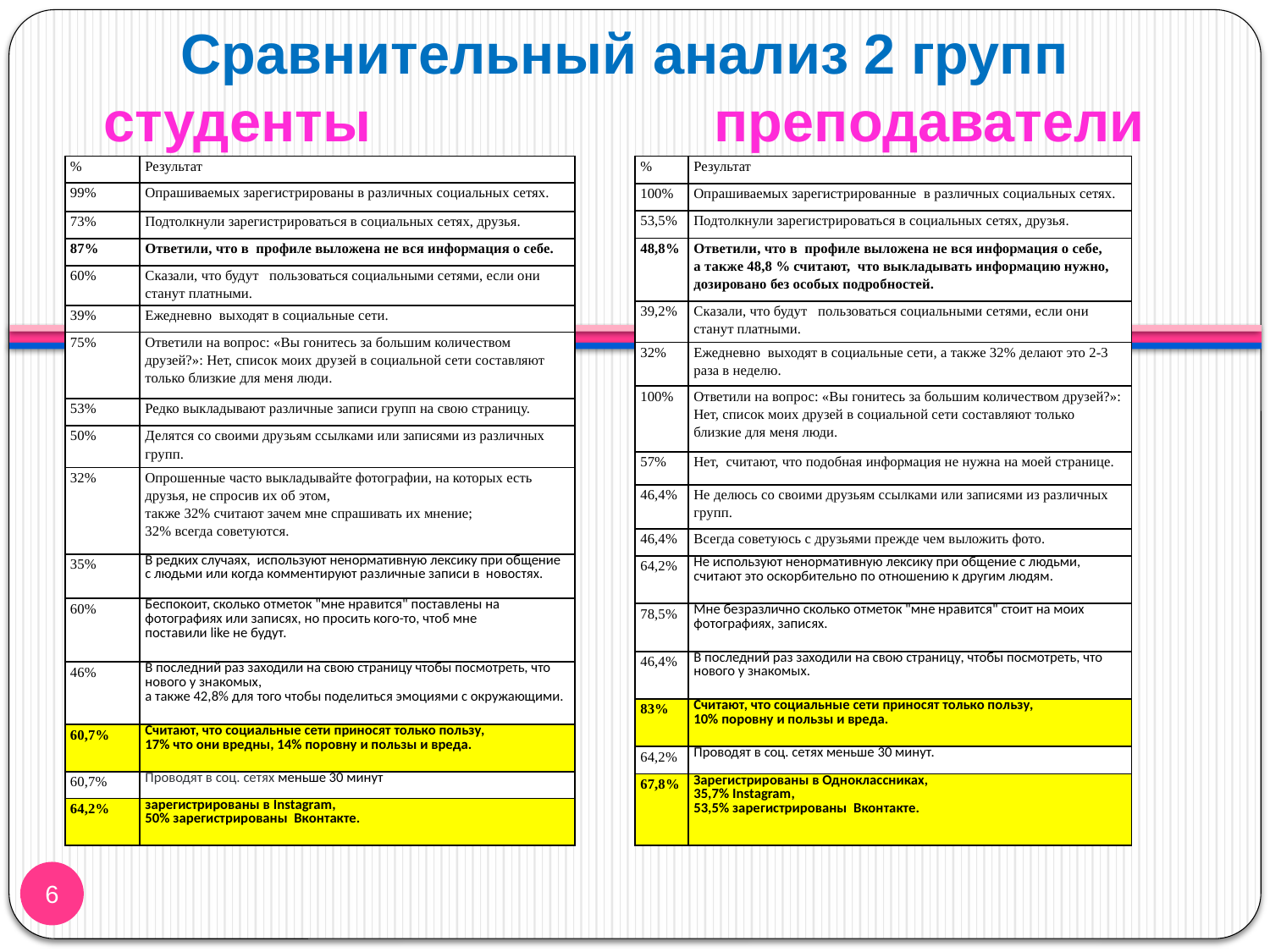

# Сравнительный анализ 2 групп студенты                      преподаватели
| % | Результат |
| --- | --- |
| 100% | Опрашиваемых зарегистрированные в различных социальных сетях. |
| 53,5% | Подтолкнули зарегистрироваться в социальных сетях, друзья. |
| 48,8% | Ответили, что в профиле выложена не вся информация о себе, а также 48,8 % считают, что выкладывать информацию нужно, дозировано без особых подробностей. |
| 39,2% | Сказали, что будут пользоваться социальными сетями, если они станут платными. |
| 32% | Ежедневно выходят в социальные сети, а также 32% делают это 2-3 раза в неделю. |
| 100% | Ответили на вопрос: «Вы гонитесь за большим количеством друзей?»: Нет, список моих друзей в социальной сети составляют только близкие для меня люди. |
| 57% | Нет, считают, что подобная информация не нужна на моей странице. |
| 46,4% | Не делюсь со своими друзьям ссылками или записями из различных групп. |
| 46,4% | Всегда советуюсь с друзьями прежде чем выложить фото. |
| 64,2% | Не используют ненормативную лексику при общение с людьми, считают это оскорбительно по отношению к другим людям. |
| 78,5% | Мне безразлично сколько отметок "мне нравится" стоит на моих фотографиях, записях. |
| 46,4% | В последний раз заходили на свою страницу, чтобы посмотреть, что нового у знакомых. |
| 83% | Считают, что социальные сети приносят только пользу, 10% поровну и пользы и вреда. |
| 64,2% | Проводят в соц. сетях меньше 30 минут. |
| 67,8% | Зарегистрированы в Одноклассниках, 35,7% Instagram, 53,5% зарегистрированы Вконтакте. |
| % | Результат |
| --- | --- |
| 99% | Опрашиваемых зарегистрированы в различных социальных сетях. |
| 73% | Подтолкнули зарегистрироваться в социальных сетях, друзья. |
| 87% | Ответили, что в профиле выложена не вся информация о себе. |
| 60% | Сказали, что будут пользоваться социальными сетями, если они станут платными. |
| 39% | Ежедневно выходят в социальные сети. |
| 75% | Ответили на вопрос: «Вы гонитесь за большим количеством друзей?»: Нет, список моих друзей в социальной сети составляют только близкие для меня люди. |
| 53% | Редко выкладывают различные записи групп на свою страницу. |
| 50% | Делятся со своими друзьям ссылками или записями из различных групп. |
| 32% | Опрошенные часто выкладывайте фотографии, на которых есть друзья, не спросив их об этом, также 32% считают зачем мне спрашивать их мнение; 32% всегда советуются. |
| 35% | В редких случаях, используют ненормативную лексику при общение с людьми или когда комментируют различные записи в новостях. |
| 60% | Беспокоит, сколько отметок "мне нравится" поставлены на фотографиях или записях, но просить кого-то, чтоб мне поставили like не будут. |
| 46% | В последний раз заходили на свою страницу чтобы посмотреть, что нового у знакомых, а также 42,8% для того чтобы поделиться эмоциями с окружающими. |
| 60,7% | Считают, что социальные сети приносят только пользу, 17% что они вредны, 14% поровну и пользы и вреда. |
| 60,7% | Проводят в соц. сетях меньше 30 минут |
| 64,2% | зарегистрированы в Instagram, 50% зарегистрированы Вконтакте. |

6